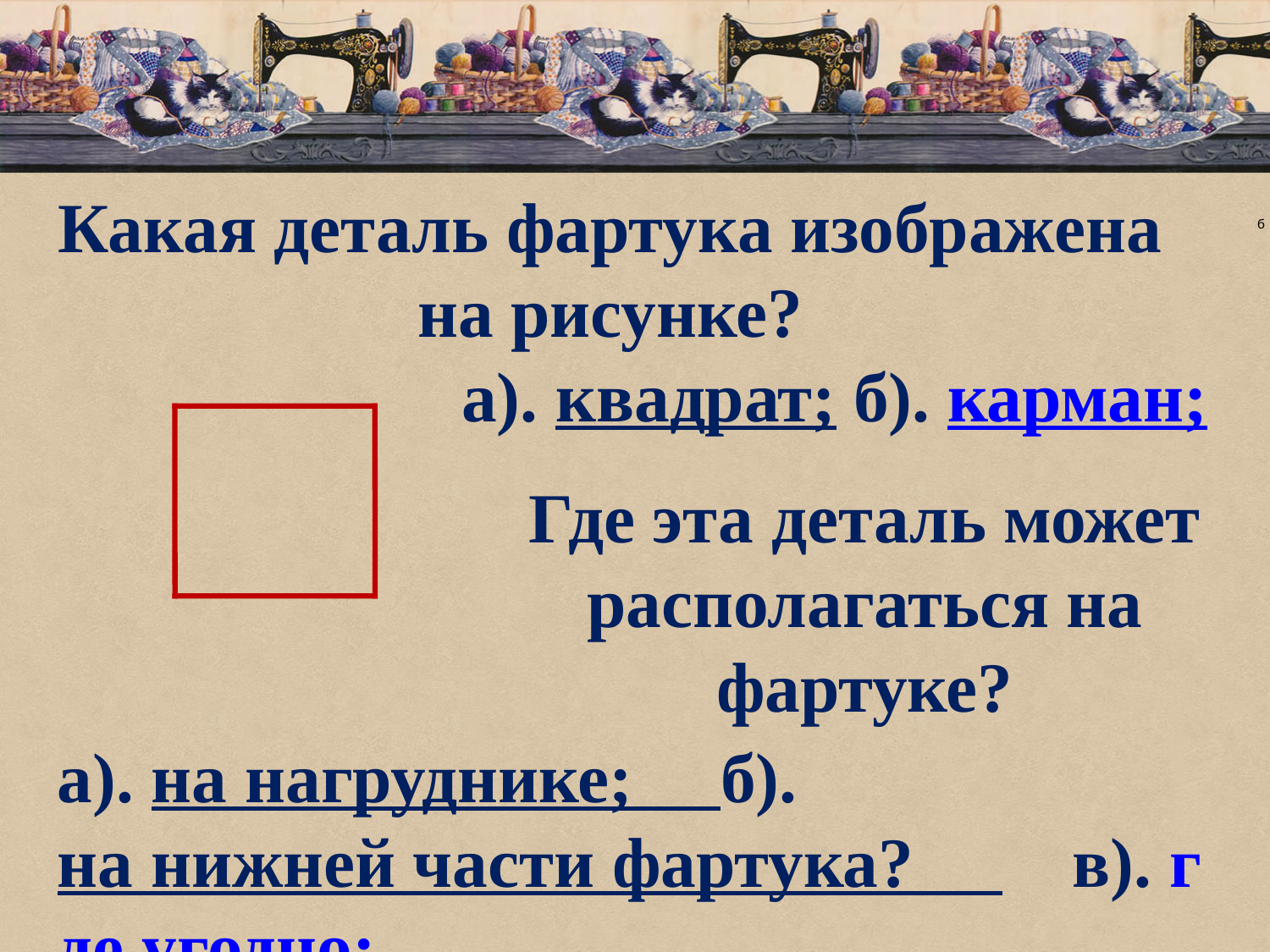

Какая деталь фартука изображена на рисунке?
а). квадрат; б). карман;
б

Где эта деталь может располагаться на фартуке?

а). на нагруднике;     б). на нижней части фартука?         в). где угодно;